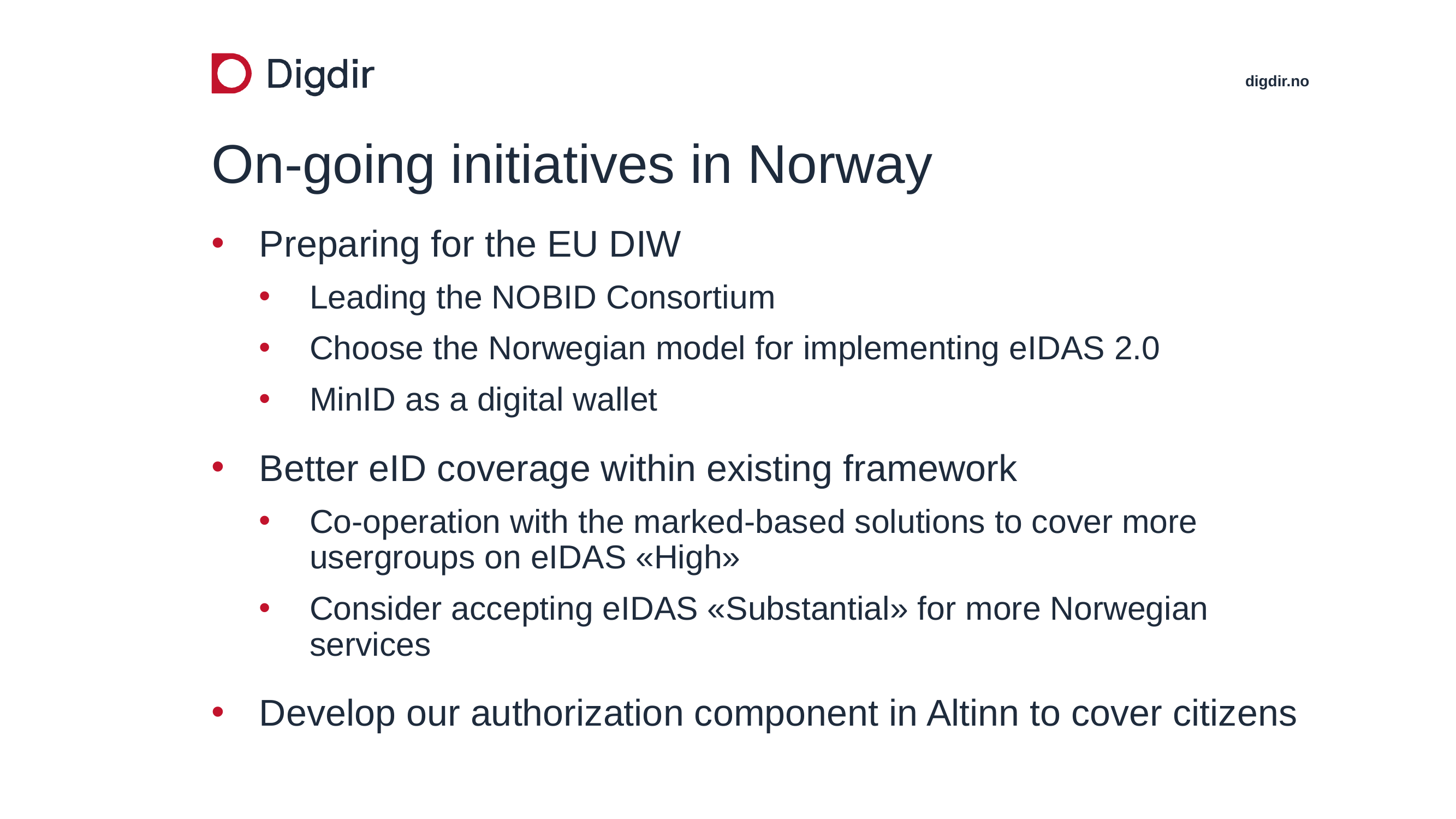

# On-going initiatives in Norway
Preparing for the EU DIW
Leading the NOBID Consortium
Choose the Norwegian model for implementing eIDAS 2.0
MinID as a digital wallet
Better eID coverage within existing framework
Co-operation with the marked-based solutions to cover more usergroups on eIDAS «High»
Consider accepting eIDAS «Substantial» for more Norwegian services
Develop our authorization component in Altinn to cover citizens